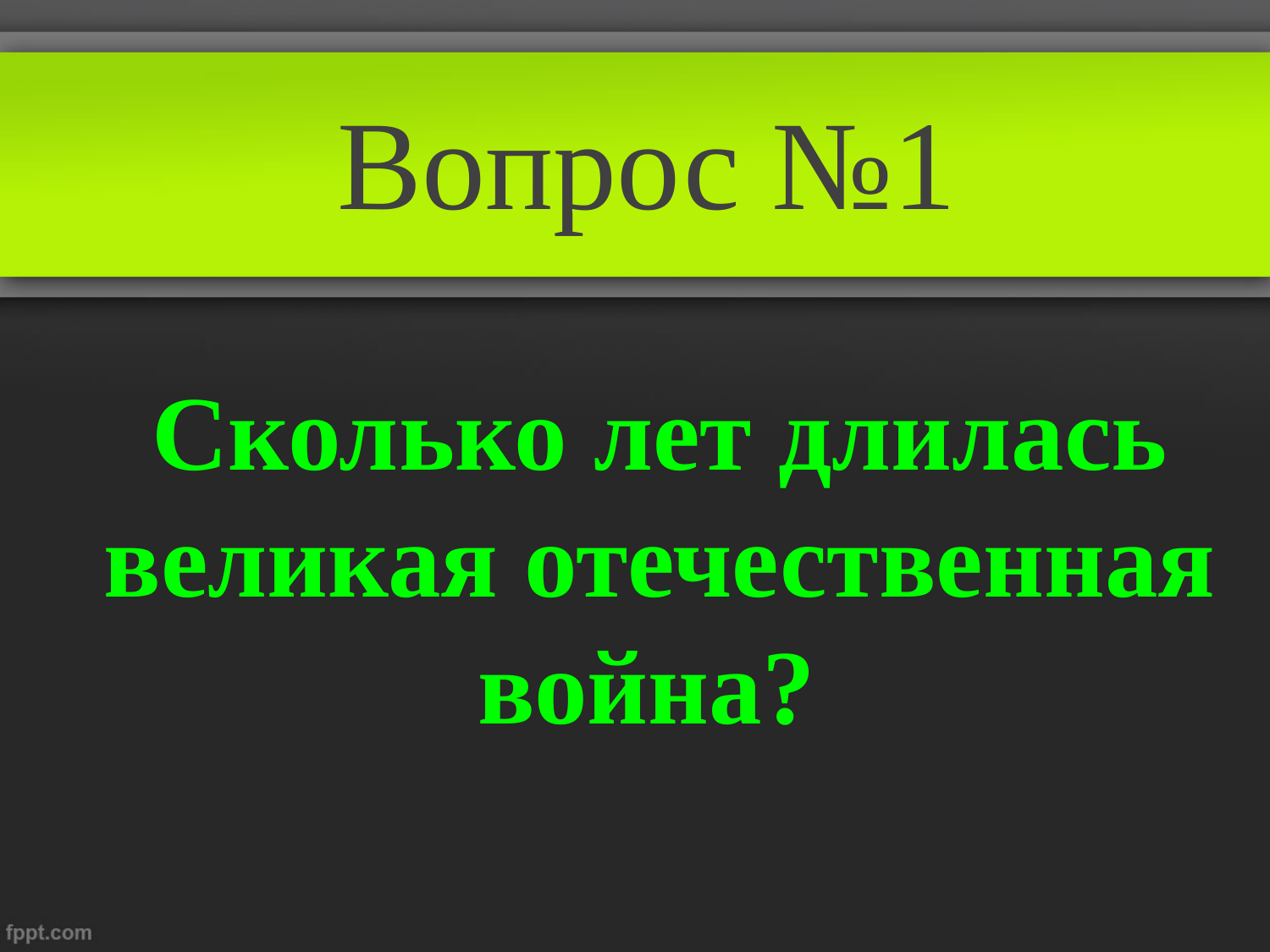

Вопрос №1
# Сколько лет длилась великая отечественная война?